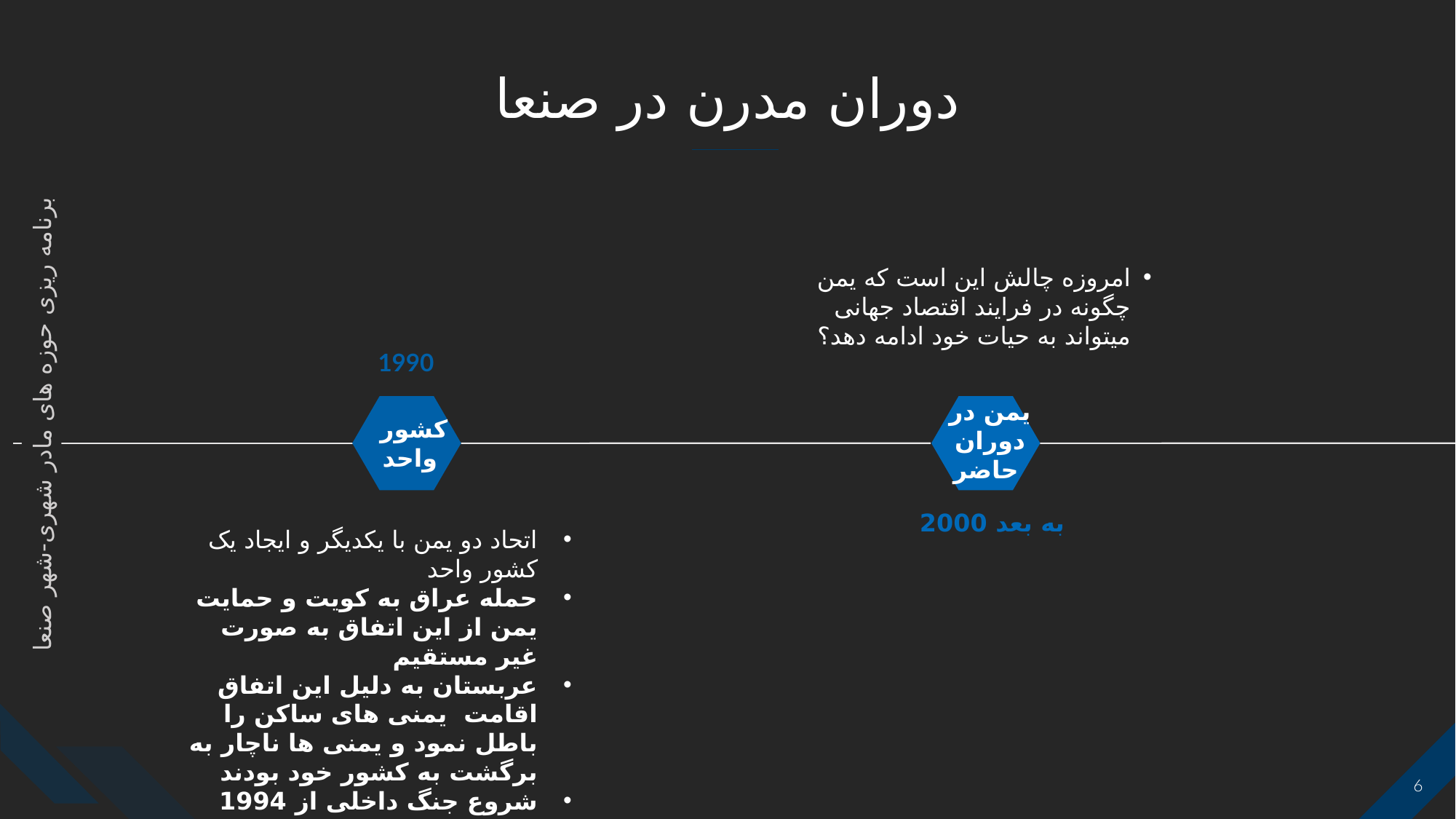

دوران مدرن در صنعا
امروزه چالش این است که یمن چگونه در فرایند اقتصاد جهانی میتواند به حیات خود ادامه دهد؟
1990
یمن در
دوران
حاضر

کشور
واحد
برنامه ریزی حوزه های مادر شهری-شهر صنعا
 به بعد 2000
اتحاد دو یمن با یکدیگر و ایجاد یک کشور واحد
حمله عراق به کویت و حمایت یمن از این اتفاق به صورت غیر مستقیم
عربستان به دلیل این اتفاق اقامت  یمنی های ساکن را باطل نمود و یمنی ها ناچار به برگشت به کشور خود بودند
شروع جنگ داخلی از 1994